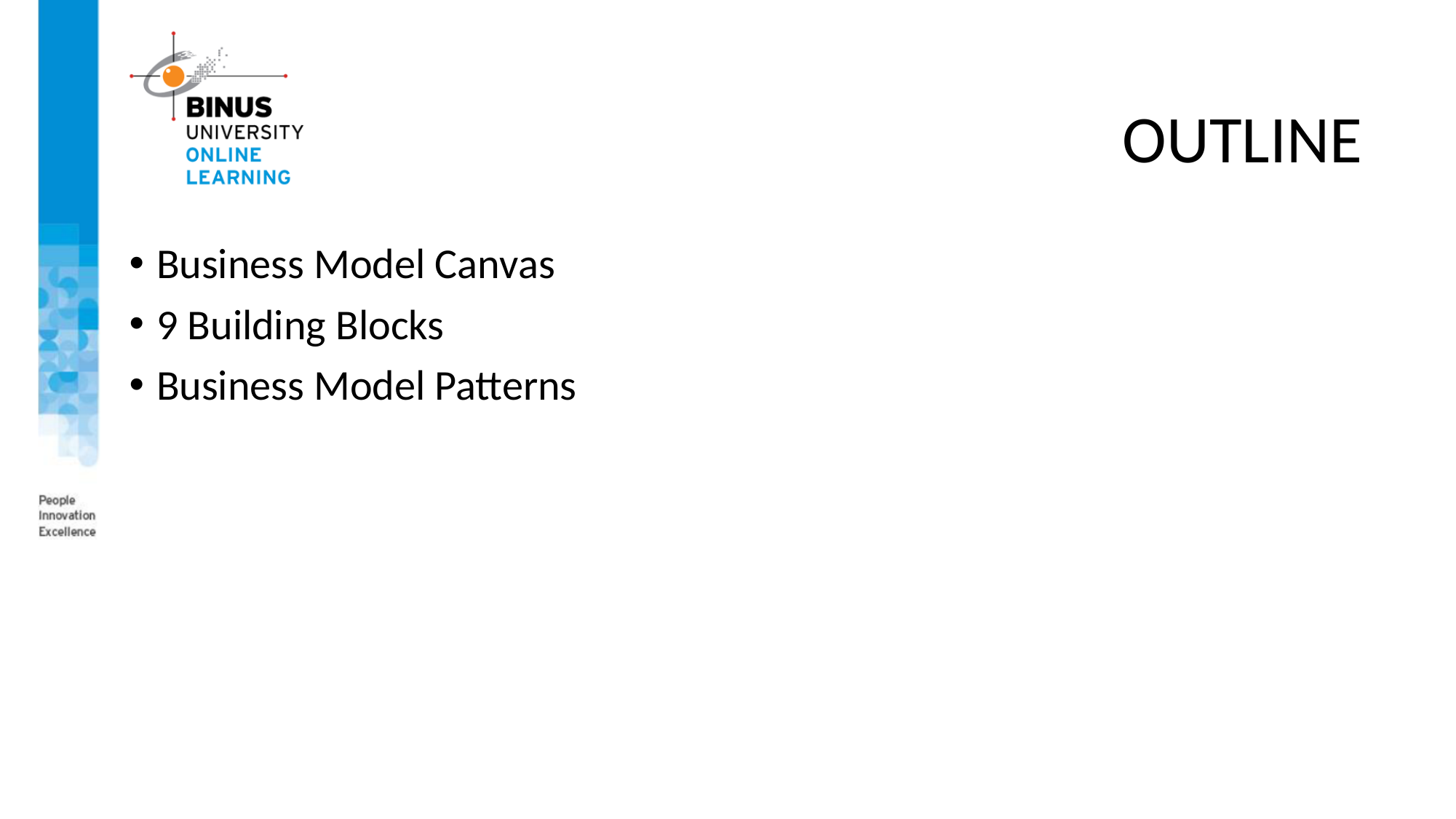

OUTLINE
Business Model Canvas
9 Building Blocks
Business Model Patterns